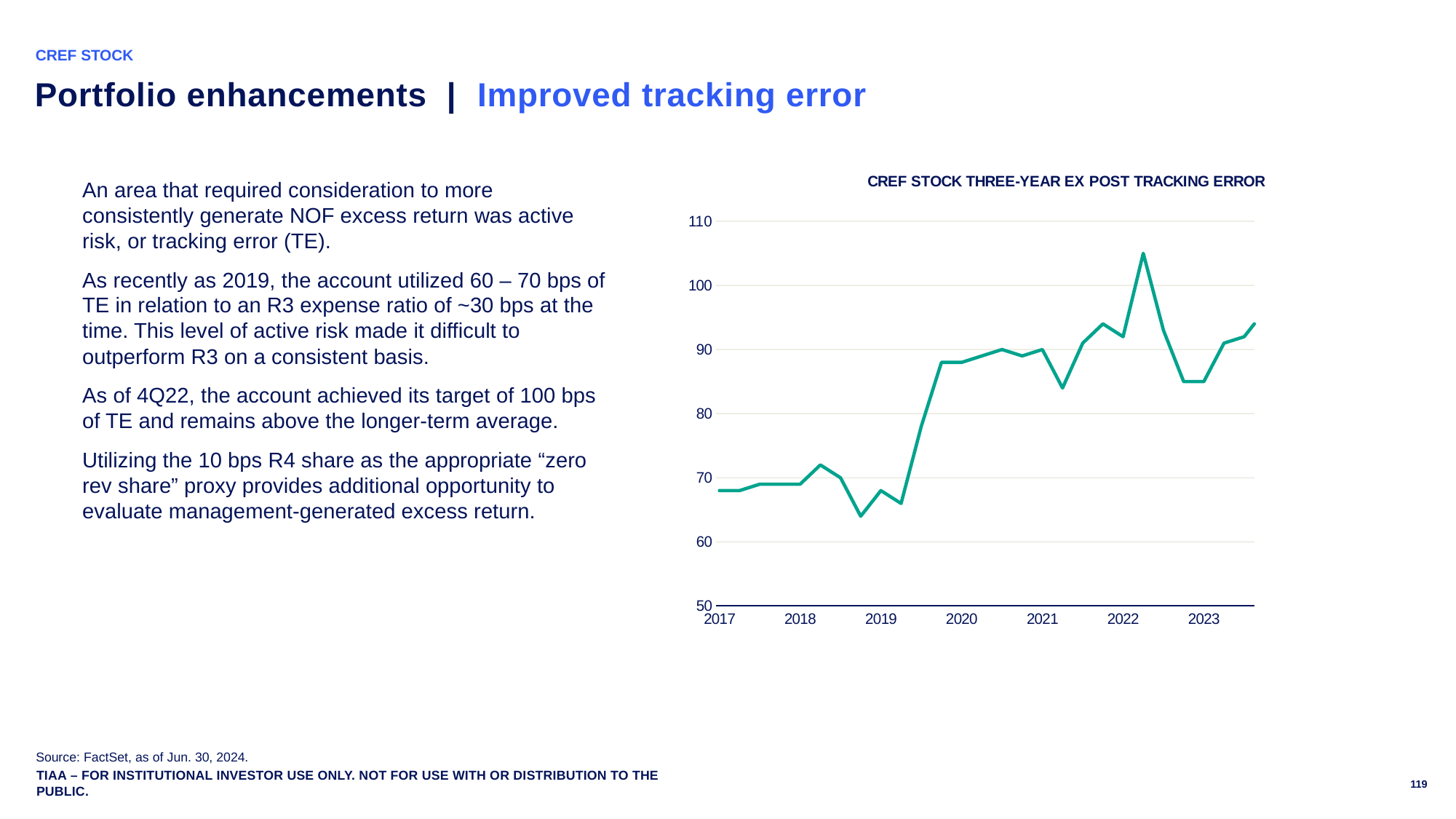

CREF STOCK
# Portfolio enhancements  |  Improved tracking error

### Chart: CREF STOCK THREE-YEAR EX POST TRACKING ERROR

| Category | Series 1 |
|---|---|
| 45473 | 96.0 |
| 45382 | 92.0 |
| 45291 | 91.0 |
| 45199 | 85.0 |
| 45107 | 85.0 |
| 45016 | 93.0 |
| 44926 | 105.0 |
| 44834 | 92.0 |
| 44742 | 94.0 |
| 44651 | 91.0 |
| 44561 | 84.0 |
| 44469 | 90.0 |
| 44377 | 89.0 |
| 44286 | 90.0 |
| 44196 | 89.0 |
| 44104 | 88.0 |
| 44012 | 88.0 |
| 43921 | 78.0 |
| 43830 | 66.0 |
| 43738 | 68.0 |
| 43646 | 64.0 |
| 43555 | 70.0 |
| 43465 | 72.0 |
| 43373 | 69.0 |
| 43281 | 69.0 |
| 43190 | 69.0 |
| 43100 | 68.0 |
| 43008 | 68.0 |
An area that required consideration to more consistently generate NOF excess return was active risk, or tracking error (TE).
As recently as 2019, the account utilized 60 – 70 bps of TE in relation to an R3 expense ratio of ~30 bps at the time. This level of active risk made it difficult to outperform R3 on a consistent basis.
As of 4Q22, the account achieved its target of 100 bps of TE and remains above the longer-term average.
Utilizing the 10 bps R4 share as the appropriate “zero rev share” proxy provides additional opportunity to evaluate management-generated excess return.
Source: FactSet, as of Jun. 30, 2024.
TIAA – FOR Institutional INVESTOR USE ONLY. NOT FOR USE WITH OR DISTRIBUTION TO THE PUBLIC.
119